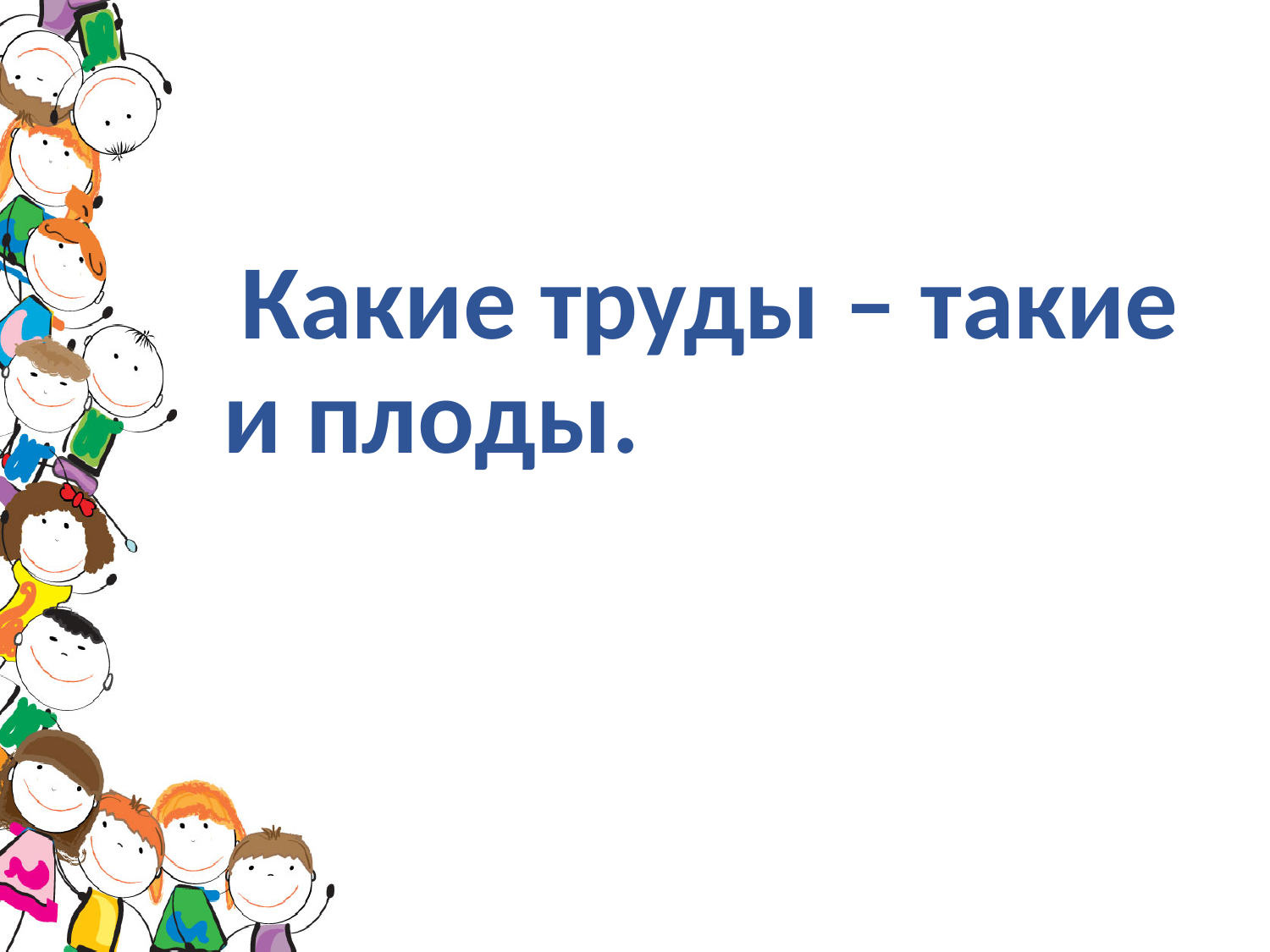

# Какие труды – такие и плоды.